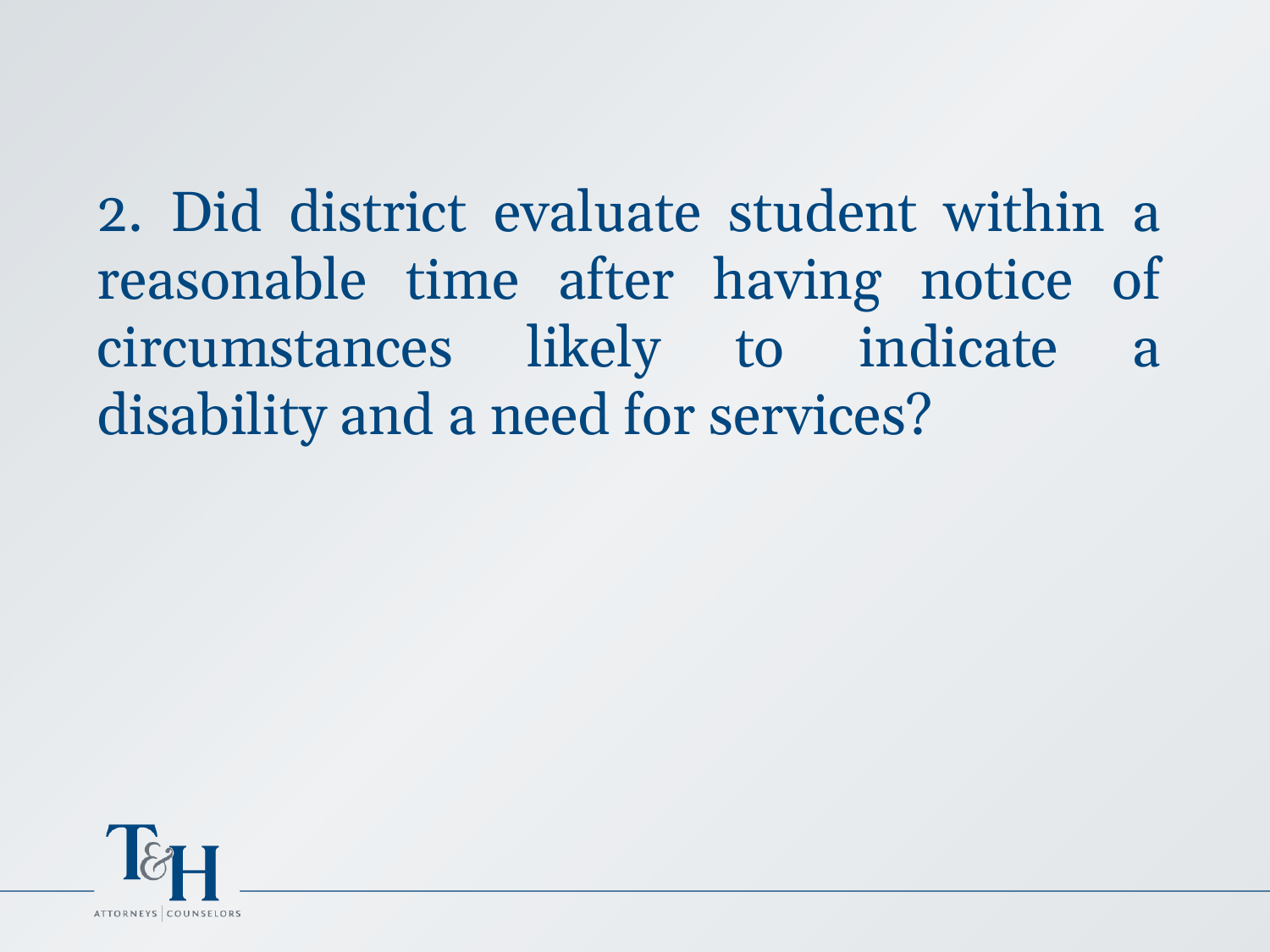

2. Did district evaluate student within a reasonable time after having notice of circumstances likely to indicate a disability and a need for services?